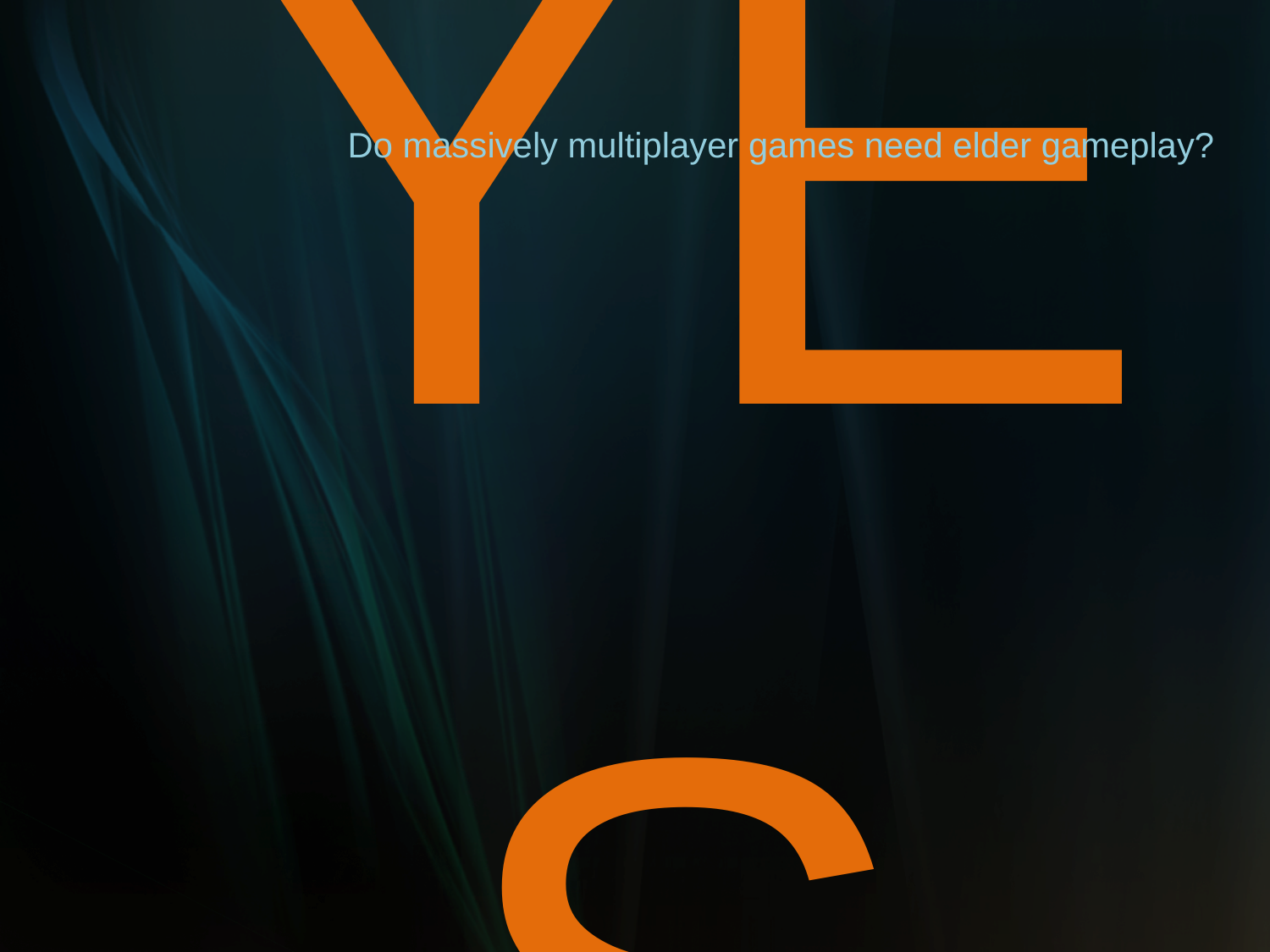

Do massively multiplayer games need elder gameplay?

# YES